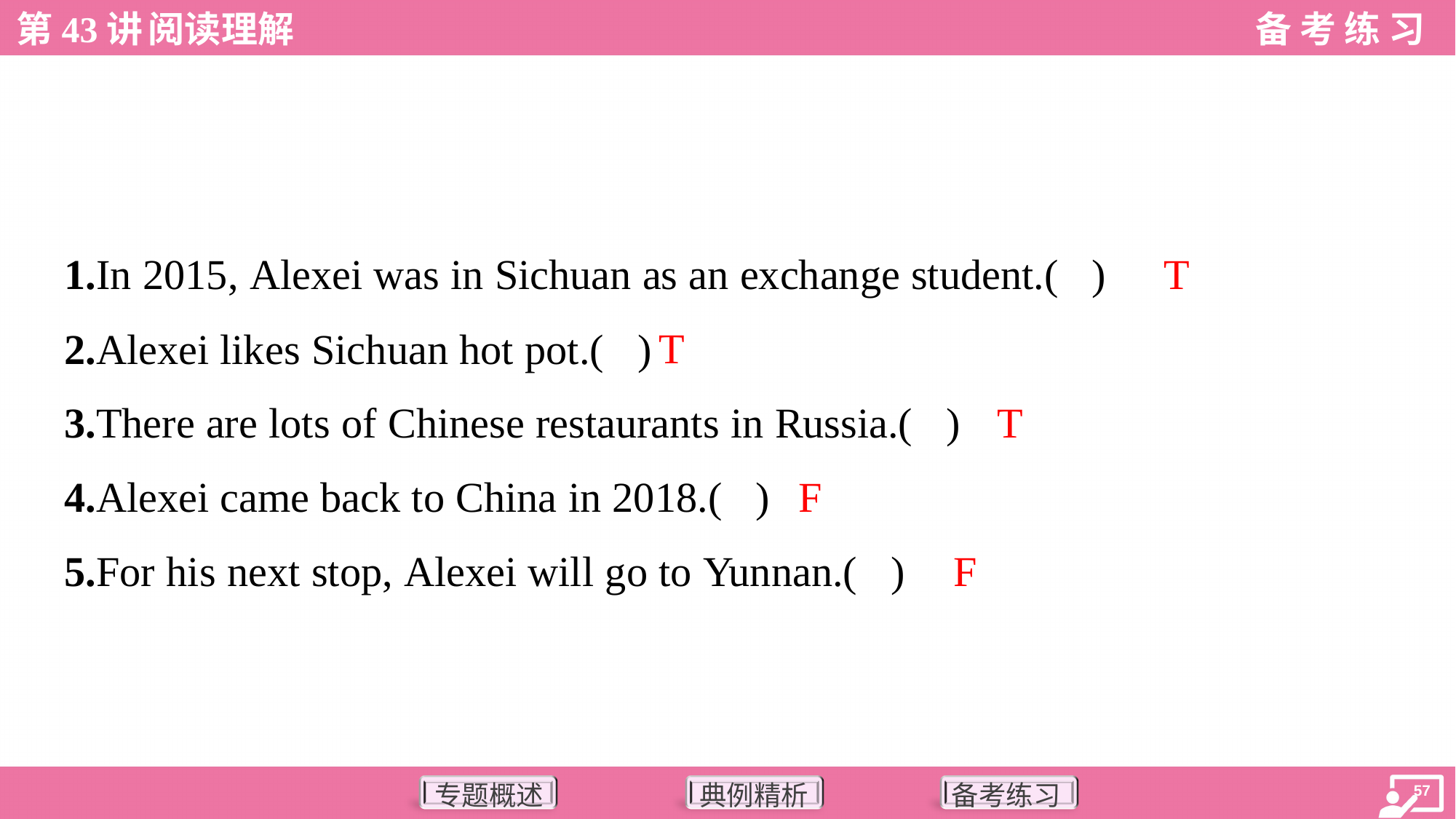

T
1.In 2015, Alexei was in Sichuan as an exchange student.(   )
T
2.Alexei likes Sichuan hot pot.(   )
T
3.There are lots of Chinese restaurants in Russia.(   )
F
4.Alexei came back to China in 2018.(   )
F
5.For his next stop, Alexei will go to Yunnan.(   )